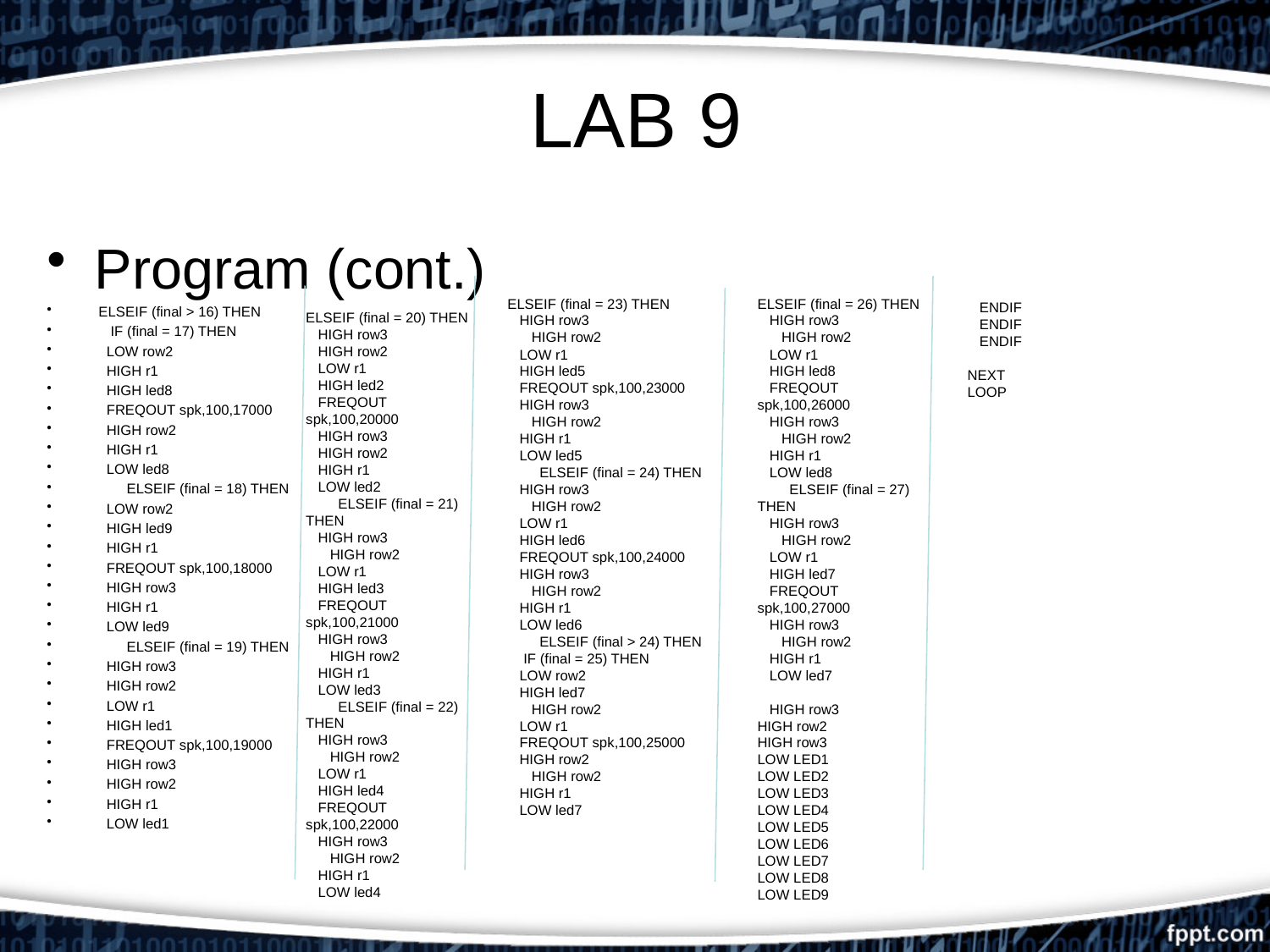

# LAB 9
Program (cont.)
 ELSEIF (final > 16) THEN
    IF (final = 17) THEN
   LOW row2
   HIGH r1
   HIGH led8
   FREQOUT spk,100,17000
   HIGH row2
   HIGH r1
   LOW led8
        ELSEIF (final = 18) THEN
   LOW row2
   HIGH led9
   HIGH r1
   FREQOUT spk,100,18000
   HIGH row3
   HIGH r1
   LOW led9
        ELSEIF (final = 19) THEN
   HIGH row3
   HIGH row2
   LOW r1
   HIGH led1
   FREQOUT spk,100,19000
   HIGH row3
   HIGH row2
   HIGH r1
   LOW led1

   ENDIF
   ENDIF
   ENDIF

NEXT
LOOP
ELSEIF (final = 23) THEN
   HIGH row3
      HIGH row2
   LOW r1
   HIGH led5
   FREQOUT spk,100,23000
   HIGH row3
      HIGH row2
   HIGH r1
   LOW led5
        ELSEIF (final = 24) THEN
   HIGH row3
      HIGH row2
   LOW r1
   HIGH led6
   FREQOUT spk,100,24000
   HIGH row3
      HIGH row2
   HIGH r1
   LOW led6
        ELSEIF (final > 24) THEN
    IF (final = 25) THEN
   LOW row2
   HIGH led7
      HIGH row2
   LOW r1
   FREQOUT spk,100,25000
   HIGH row2
      HIGH row2
   HIGH r1
   LOW led7
ELSEIF (final = 26) THEN
   HIGH row3
      HIGH row2
   LOW r1
   HIGH led8
   FREQOUT spk,100,26000
   HIGH row3
      HIGH row2
   HIGH r1
   LOW led8
        ELSEIF (final = 27) THEN
   HIGH row3
      HIGH row2
   LOW r1
   HIGH led7
   FREQOUT spk,100,27000
   HIGH row3
      HIGH row2
   HIGH r1
   LOW led7

   HIGH row3
HIGH row2
HIGH row3
LOW LED1
LOW LED2
LOW LED3
LOW LED4
LOW LED5
LOW LED6
LOW LED7
LOW LED8
LOW LED9
ELSEIF (final = 20) THEN
   HIGH row3
   HIGH row2
   LOW r1
   HIGH led2
   FREQOUT spk,100,20000
   HIGH row3
   HIGH row2
   HIGH r1
   LOW led2
        ELSEIF (final = 21) THEN
   HIGH row3
      HIGH row2
   LOW r1
   HIGH led3
   FREQOUT spk,100,21000
   HIGH row3
      HIGH row2
   HIGH r1
   LOW led3
        ELSEIF (final = 22) THEN
   HIGH row3
      HIGH row2
   LOW r1
   HIGH led4
   FREQOUT spk,100,22000
   HIGH row3
      HIGH row2
   HIGH r1
   LOW led4